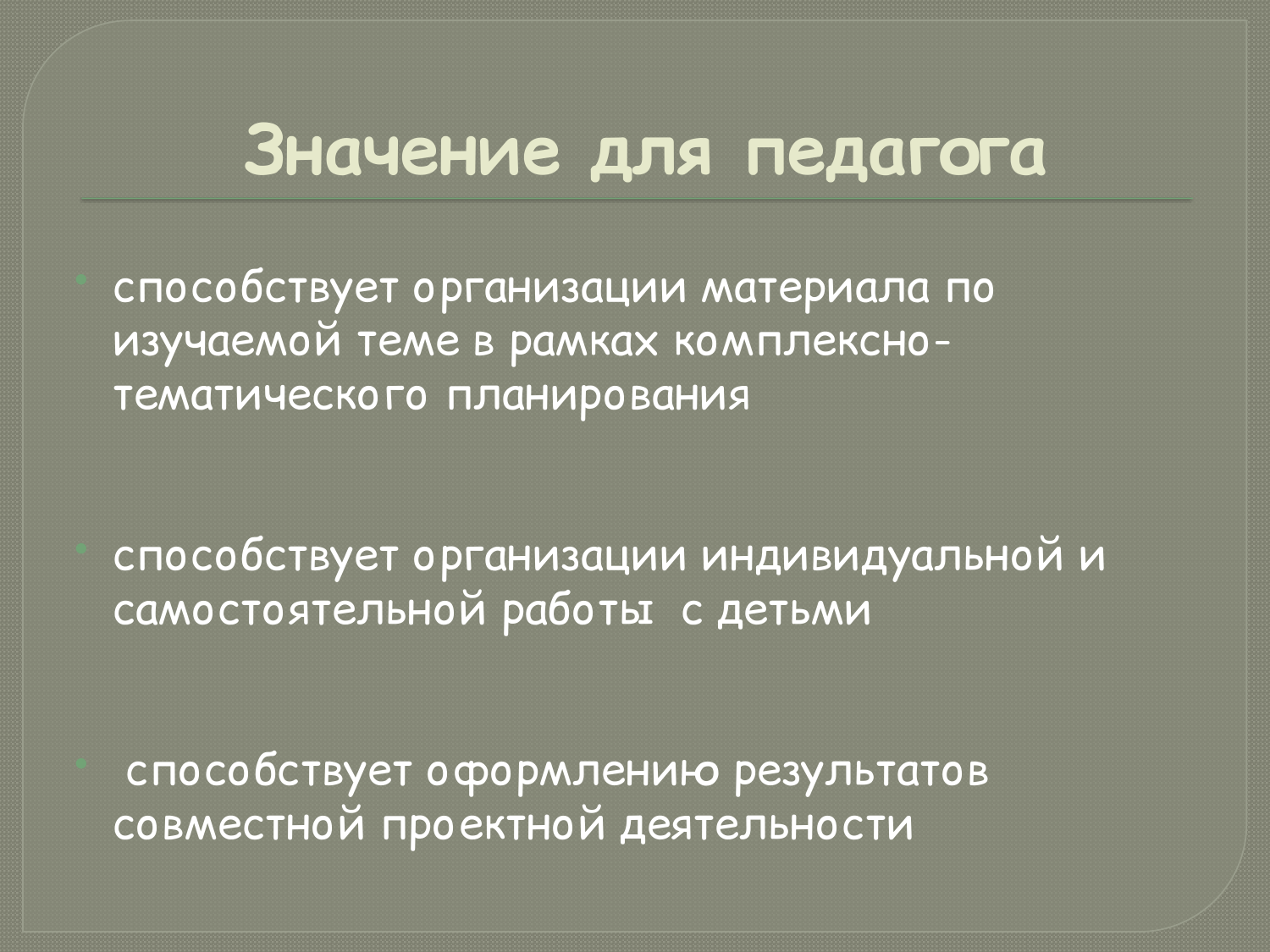

# Значение для педагога

способствует организации материала по изучаемой теме в рамках комплексно-тематического планирования

способствует организации индивидуальной и самостоятельной работы  с детьми

 способствует оформлению результатов совместной проектной деятельности